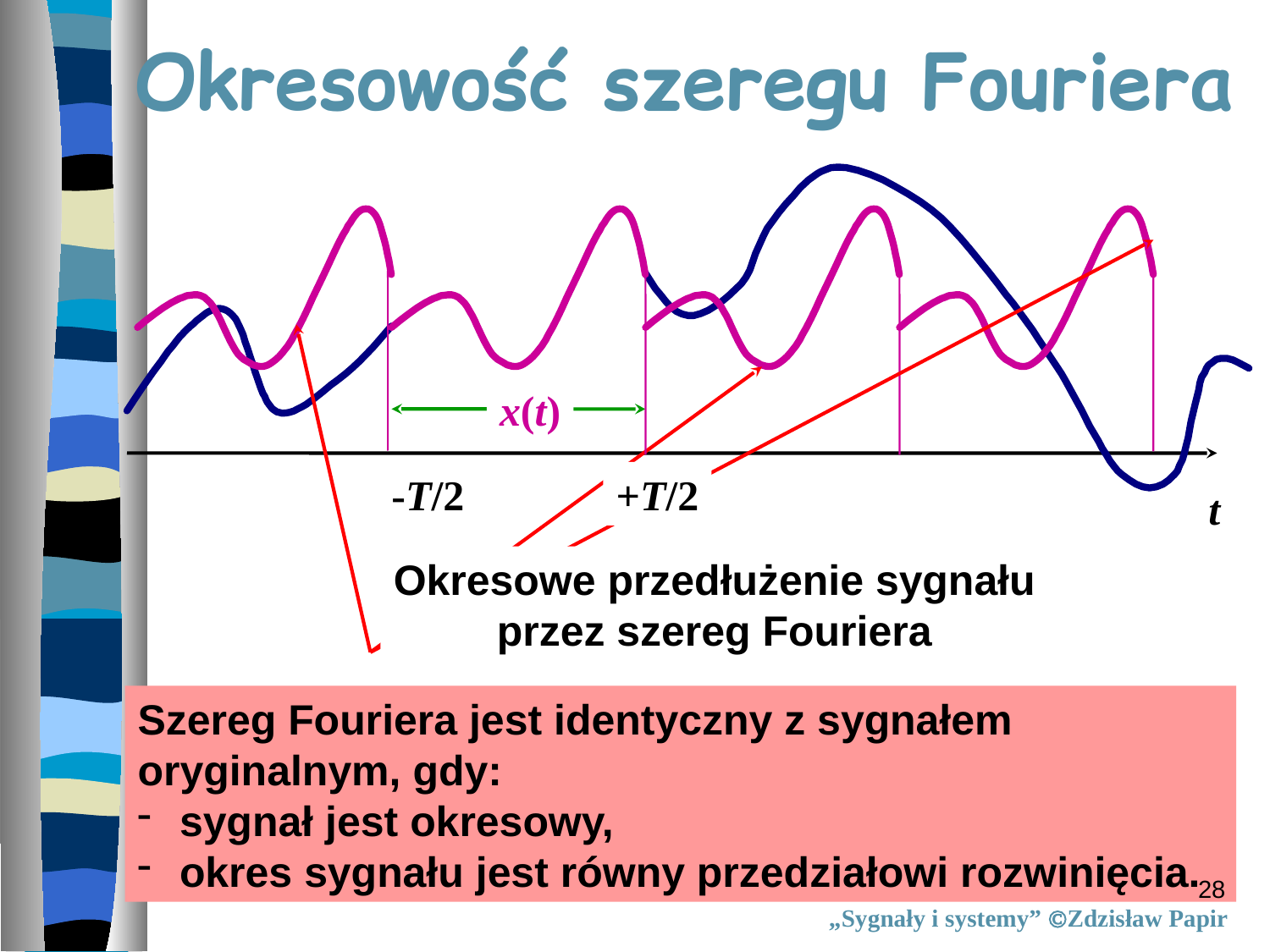

Okresowość szeregu Fouriera

x(t)

-T/2
+T/2
t
Okresowe przedłużenie sygnału
przez szereg Fouriera
Szereg Fouriera jest identyczny z sygnałem oryginalnym, gdy:
 sygnał jest okresowy,
 okres sygnału jest równy przedziałowi rozwinięcia.
28
„Sygnały i systemy” ©Zdzisław Papir